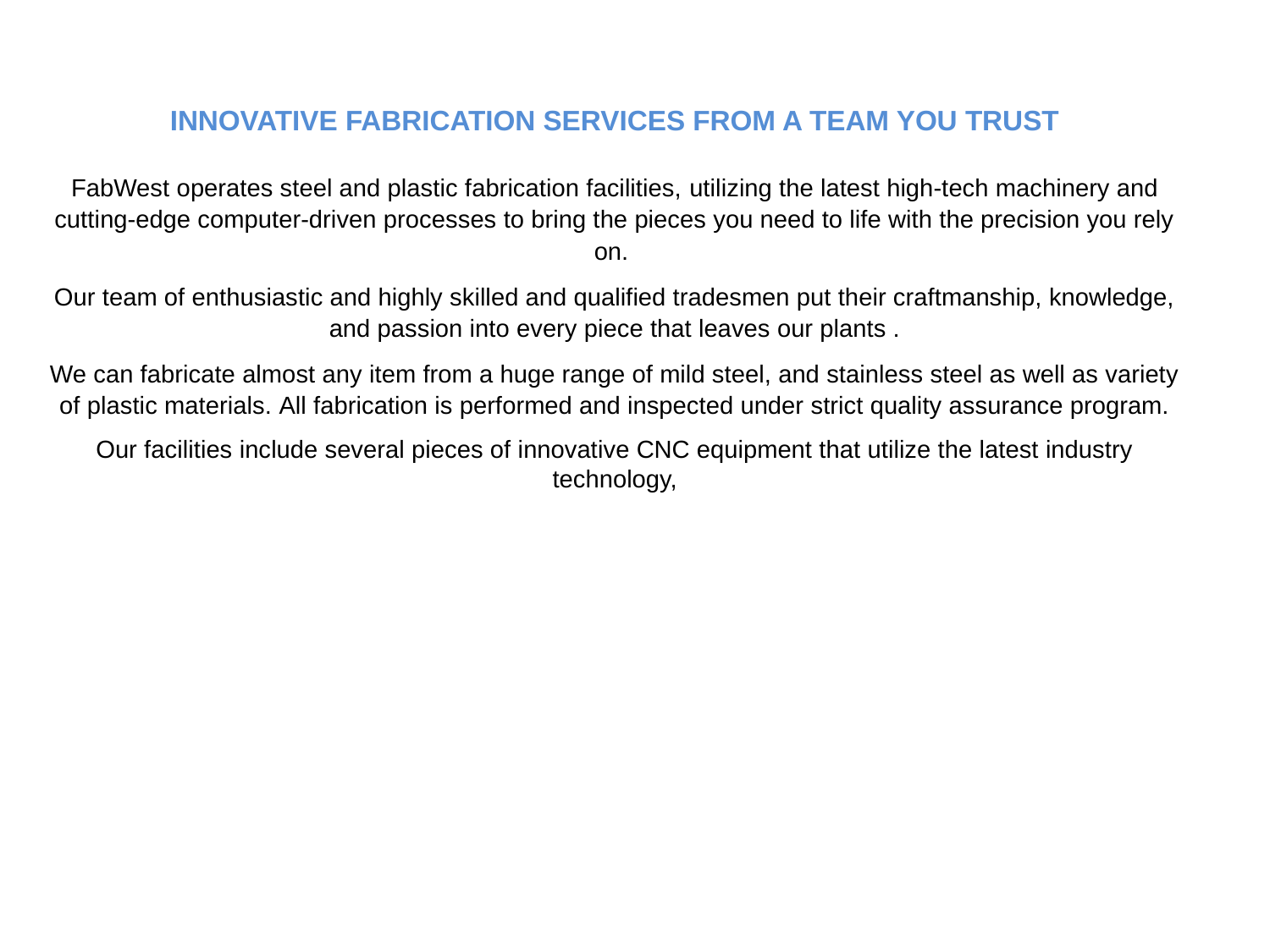

INNOVATIVE FABRICATION SERVICES FROM A TEAM YOU TRUST

FabWest operates steel and plastic fabrication facilities, utilizing the latest high-tech machinery and cutting-edge computer-driven processes to bring the pieces you need to life with the precision you rely on.
Our team of enthusiastic and highly skilled and qualified tradesmen put their craftmanship, knowledge, and passion into every piece that leaves our plants .
We can fabricate almost any item from a huge range of mild steel, and stainless steel as well as variety of plastic materials. All fabrication is performed and inspected under strict quality assurance program.
Our facilities include several pieces of innovative CNC equipment that utilize the latest industry technology,